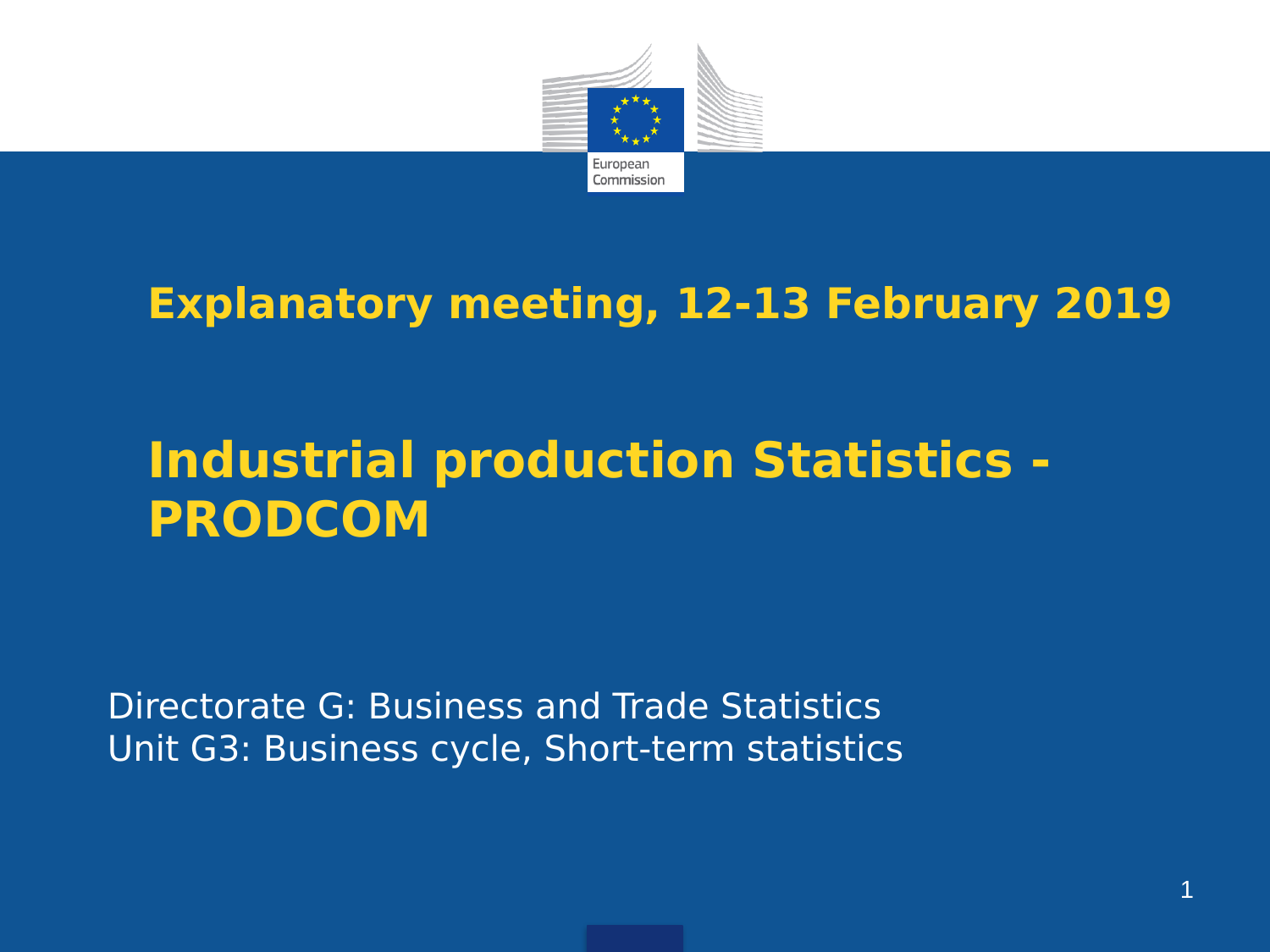

# Explanatory meeting, 12-13 February 2019 Industrial production Statistics - PRODCOM
Directorate G: Business and Trade Statistics
Unit G3: Business cycle, Short-term statistics
1